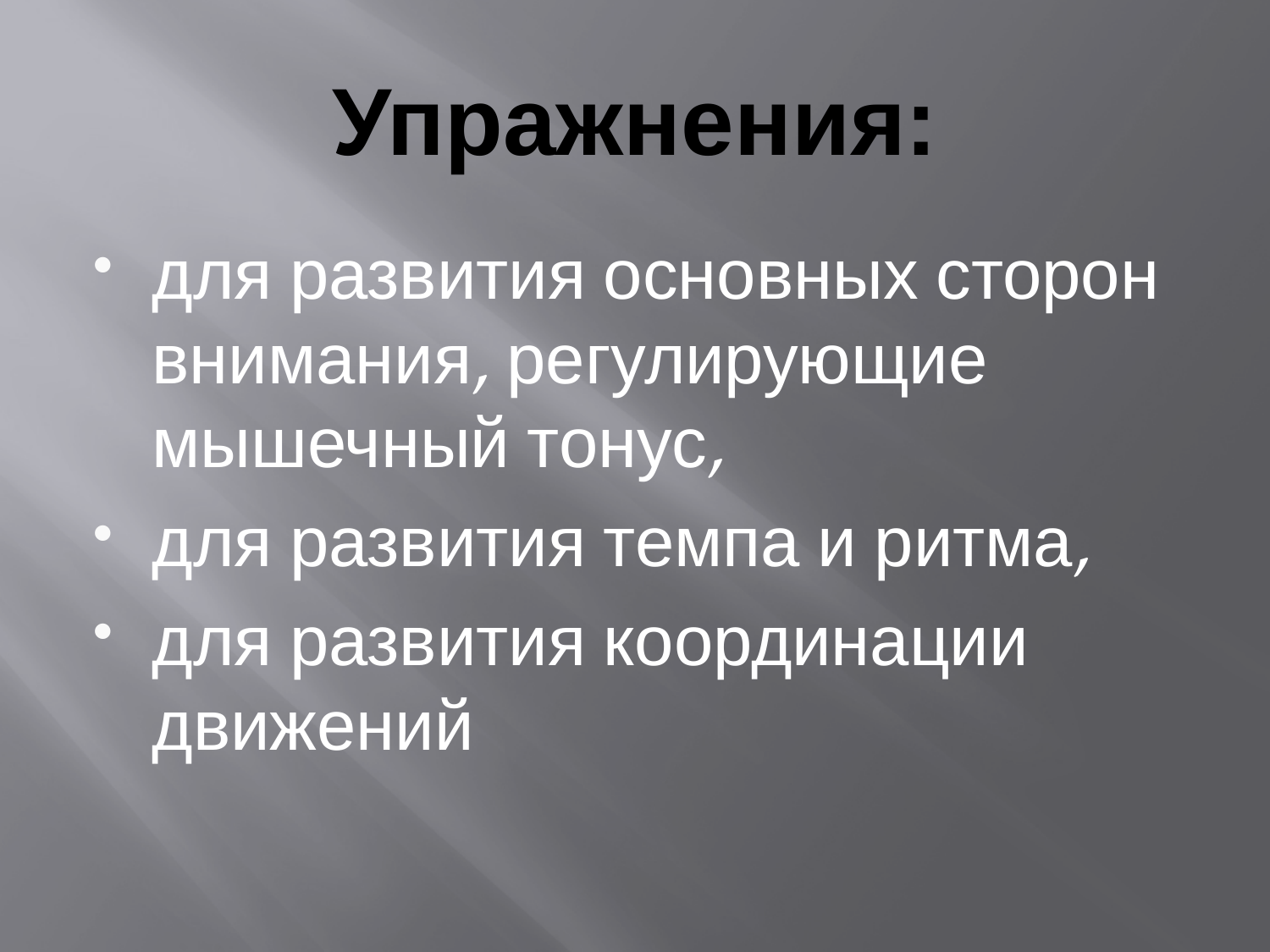

# Упражнения:
для развития основных сторон внимания, регулирующие мышечный тонус,
для развития темпа и ритма,
для развития координации движений